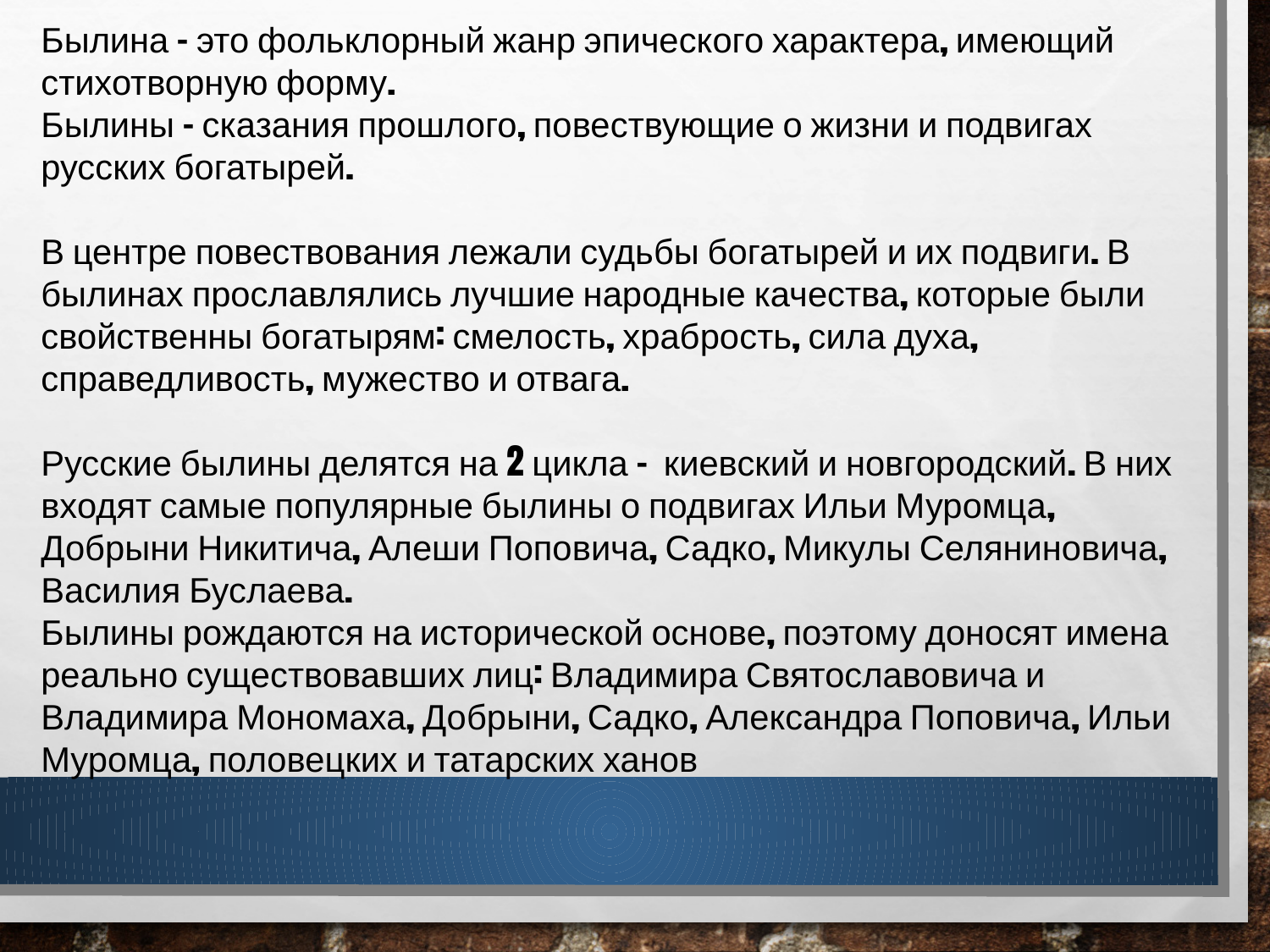

Былина – это фольклорный жанр эпического характера, имеющий стихотворную форму.
Былины – сказания прошлого, повествующие о жизни и подвигах русских богатырей.

В центре повествования лежали судьбы богатырей и их подвиги. В былинах прославлялись лучшие народные качества, которые были свойственны богатырям: смелость, храбрость, сила духа, справедливость, мужество и отвага.

Русские былины делятся на 2 цикла –  киевский и новгородский. В них входят самые популярные былины о подвигах Ильи Муромца, Добрыни Никитича, Алеши Поповича, Садко, Микулы Селяниновича, Василия Буслаева.
Былины рождаются на исторической основе, поэтому доносят имена реально существовавших лиц: Владимира Святославовича и Владимира Мономаха, Добрыни, Садко, Александра Поповича, Ильи Муромца, половецких и татарских ханов